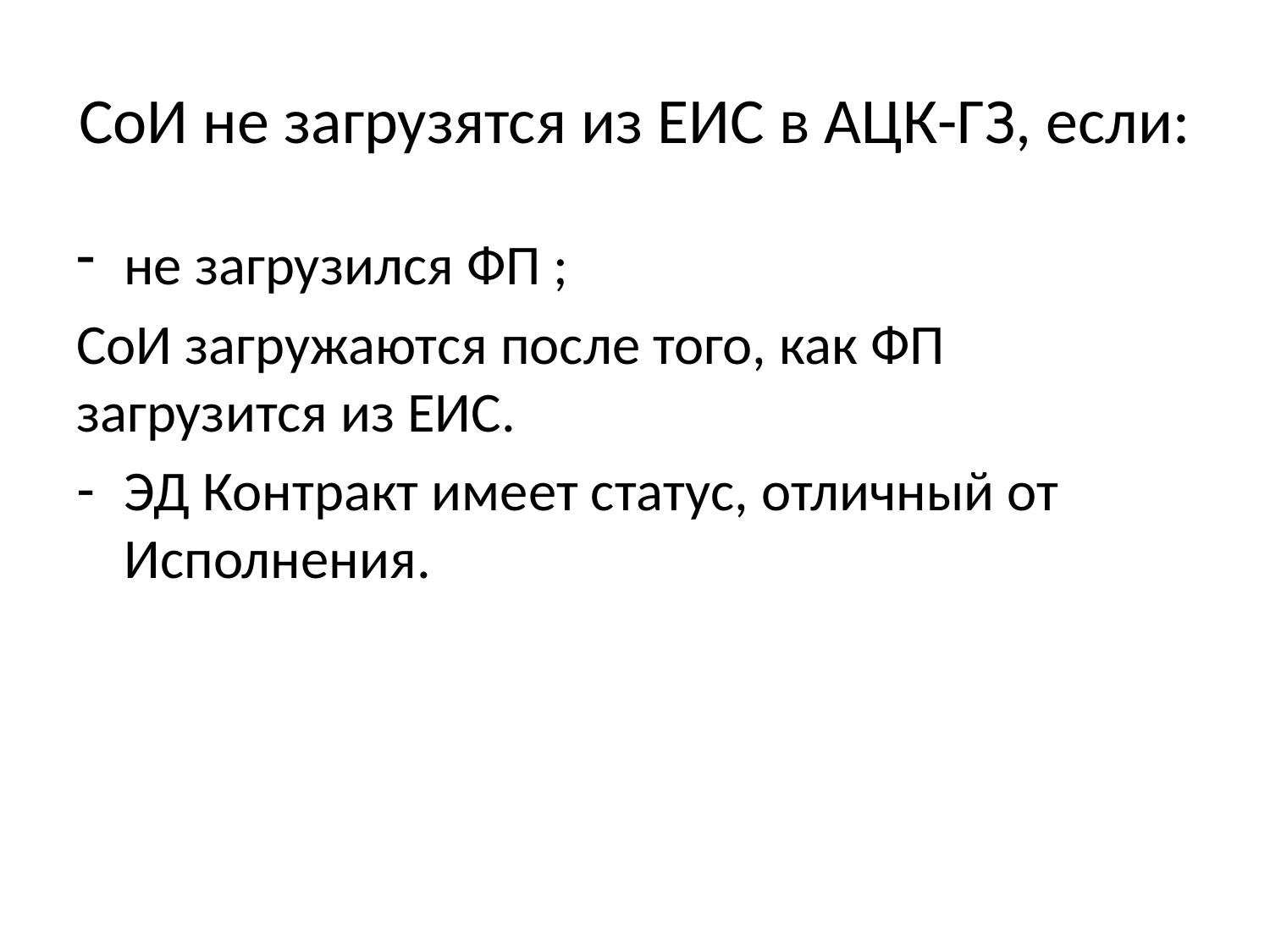

# СоИ не загрузятся из ЕИС в АЦК-ГЗ, если:
не загрузился ФП ;
СоИ загружаются после того, как ФП загрузится из ЕИС.
ЭД Контракт имеет статус, отличный от Исполнения.